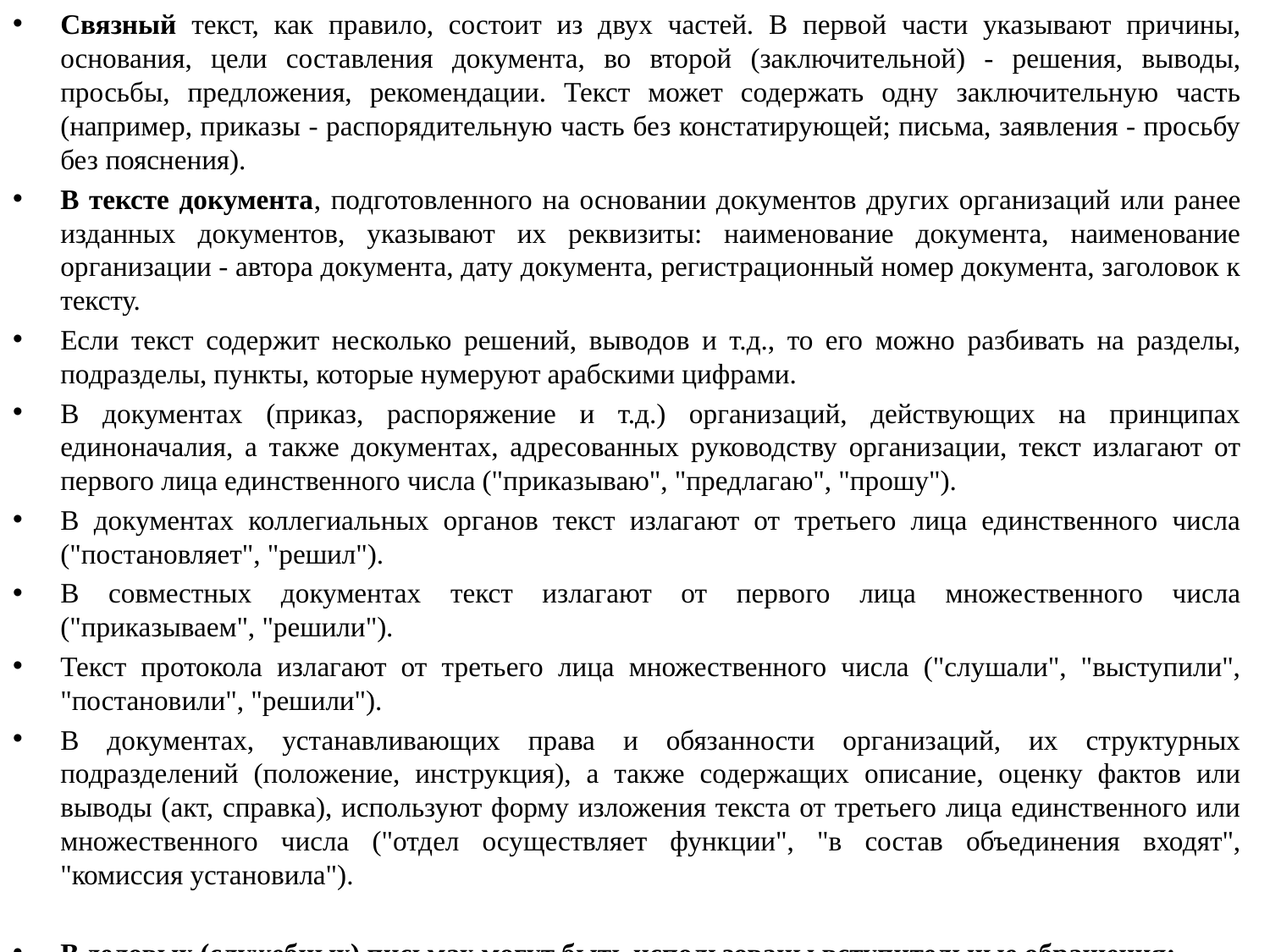

Связный текст, как правило, состоит из двух частей. В первой части указывают причины, основания, цели составления документа, во второй (заключительной) - решения, выводы, просьбы, предложения, рекомендации. Текст может содержать одну заключительную часть (например, приказы - распорядительную часть без констатирующей; письма, заявления - просьбу без пояснения).
В тексте документа, подготовленного на основании документов других организаций или ранее изданных документов, указывают их реквизиты: наименование документа, наименование организации - автора документа, дату документа, регистрационный номер документа, заголовок к тексту.
Если текст содержит несколько решений, выводов и т.д., то его можно разбивать на разделы, подразделы, пункты, которые нумеруют арабскими цифрами.
В документах (приказ, распоряжение и т.д.) организаций, действующих на принципах единоначалия, а также документах, адресованных руководству организации, текст излагают от первого лица единственного числа ("приказываю", "предлагаю", "прошу").
В документах коллегиальных органов текст излагают от третьего лица единственного числа ("постановляет", "решил").
В совместных документах текст излагают от первого лица множественного числа ("приказываем", "решили").
Текст протокола излагают от третьего лица множественного числа ("слушали", "выступили", "постановили", "решили").
В документах, устанавливающих права и обязанности организаций, их структурных подразделений (положение, инструкция), а также содержащих описание, оценку фактов или выводы (акт, справка), используют форму изложения текста от третьего лица единственного или множественного числа ("отдел осуществляет функции", "в состав объединения входят", "комиссия установила").

В деловых (служебных) письмах могут быть использованы вступительные обращения:
 Уважаемый Иван Иванович!
Уважаемая госпожа Захарова! (при использовании фамилии, инициалы не пишутся)
Заключительная этикетная фраза – «С уважением,»